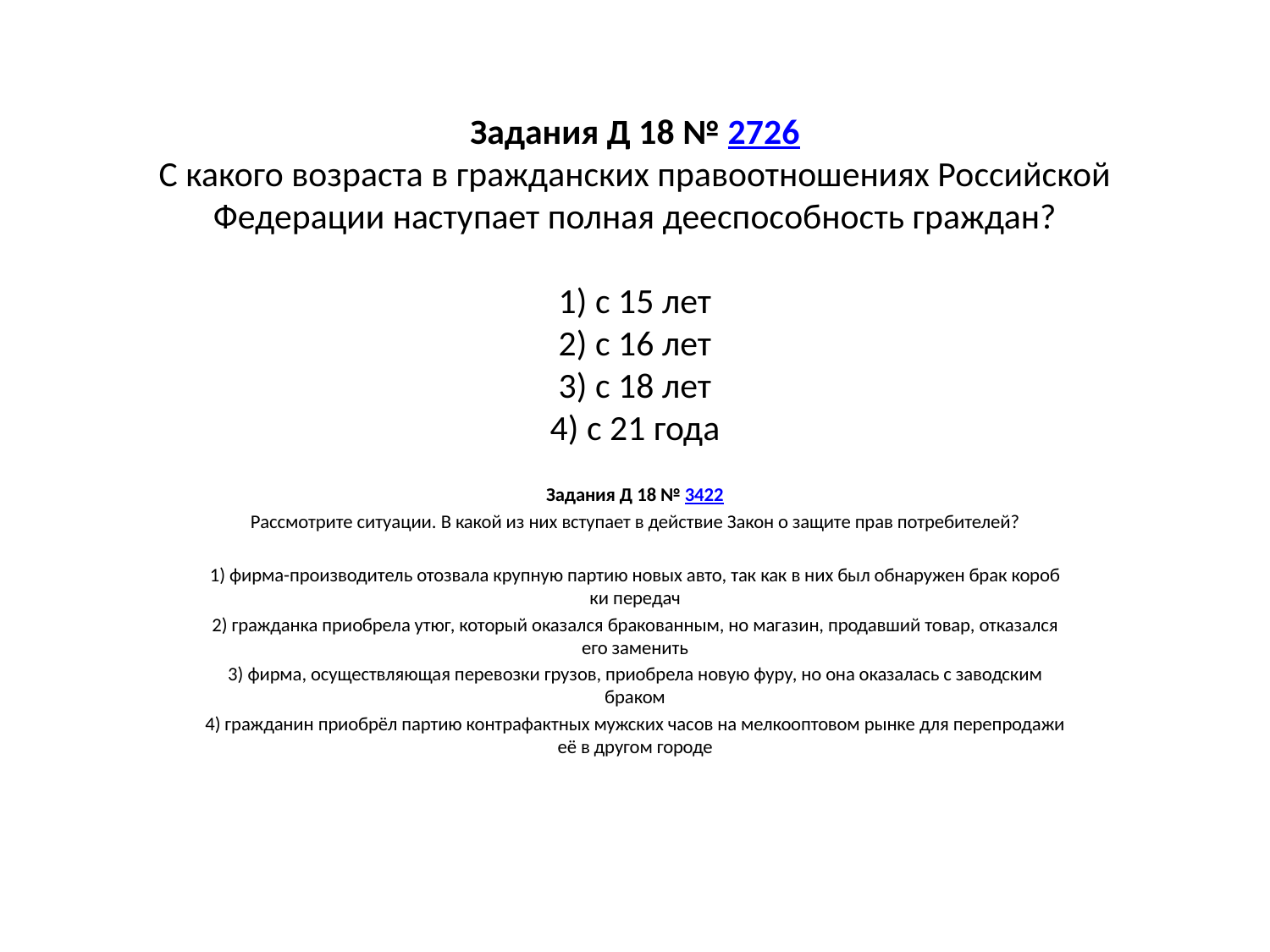

# Задания Д 18 № 2726 С какого возраста в гражданских правоотношениях Российской Федерации наступает полная дееспособность граждан?   1) с 15 лет 2) с 16 лет 3) с 18 лет 4) с 21 года
Задания Д 18 № 3422
Рассмотрите ситуации. В какой из них всту­па­ет в дей­ствие Закон о за­щи­те прав потребителей?

1) фирма-производитель ото­зва­ла крупную пар­тию новых авто, так как в них был об­на­ру­жен брак ко­роб­ки передач
2) граж­дан­ка приобрела утюг, ко­то­рый оказался бракованным, но магазин, про­дав­ший товар, от­ка­зал­ся его заменить
3) фирма, осу­ществ­ля­ю­щая перевозки грузов, при­об­ре­ла новую фуру, но она ока­за­лась с за­вод­ским браком
4) граж­да­нин приобрёл пар­тию контрафактных муж­ских часов на мел­ко­опто­вом рынке для пе­ре­про­да­жи её в дру­гом городе